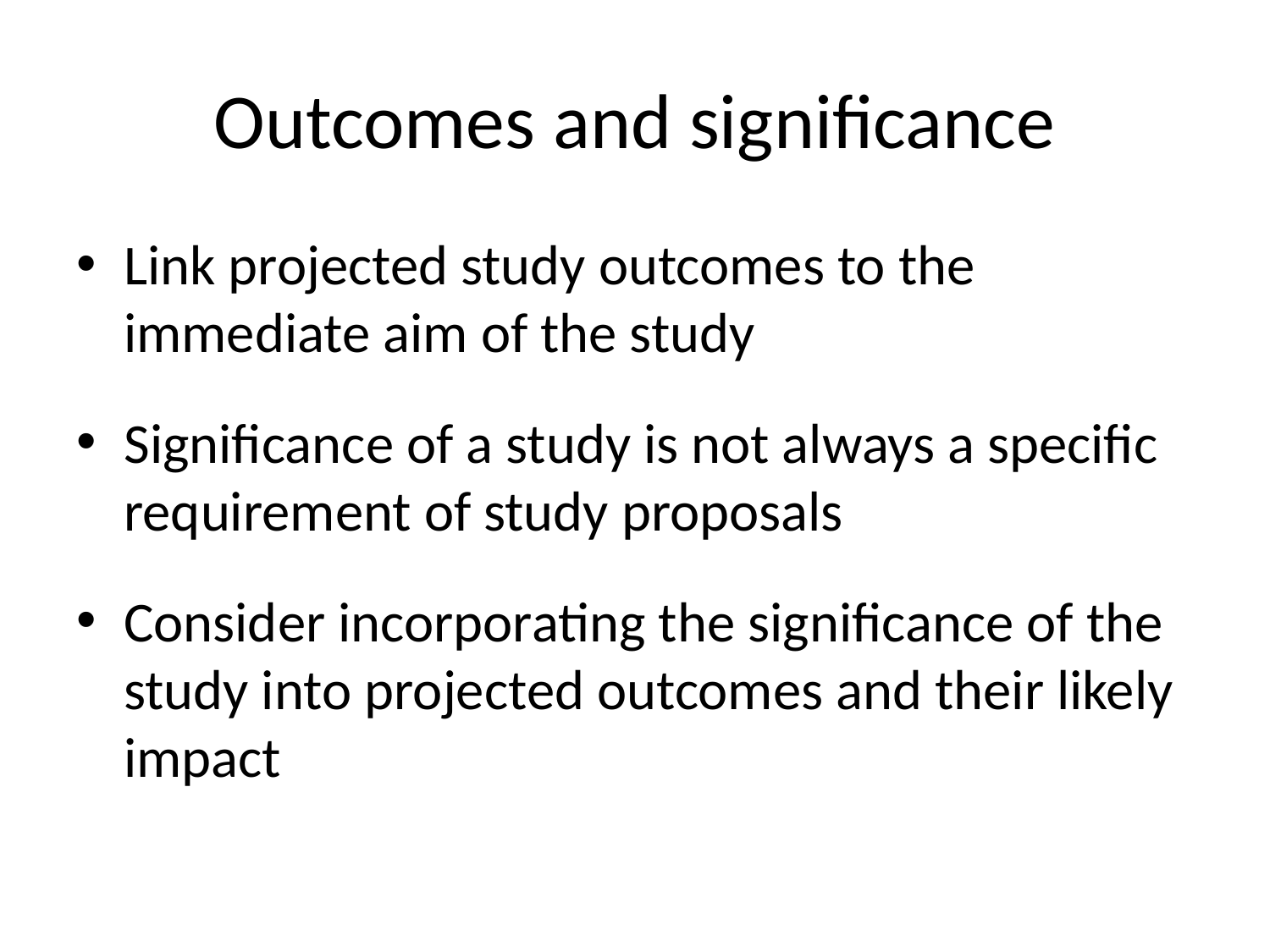

# Outcomes and significance
Link projected study outcomes to the immediate aim of the study
Significance of a study is not always a specific requirement of study proposals
Consider incorporating the significance of the study into projected outcomes and their likely impact